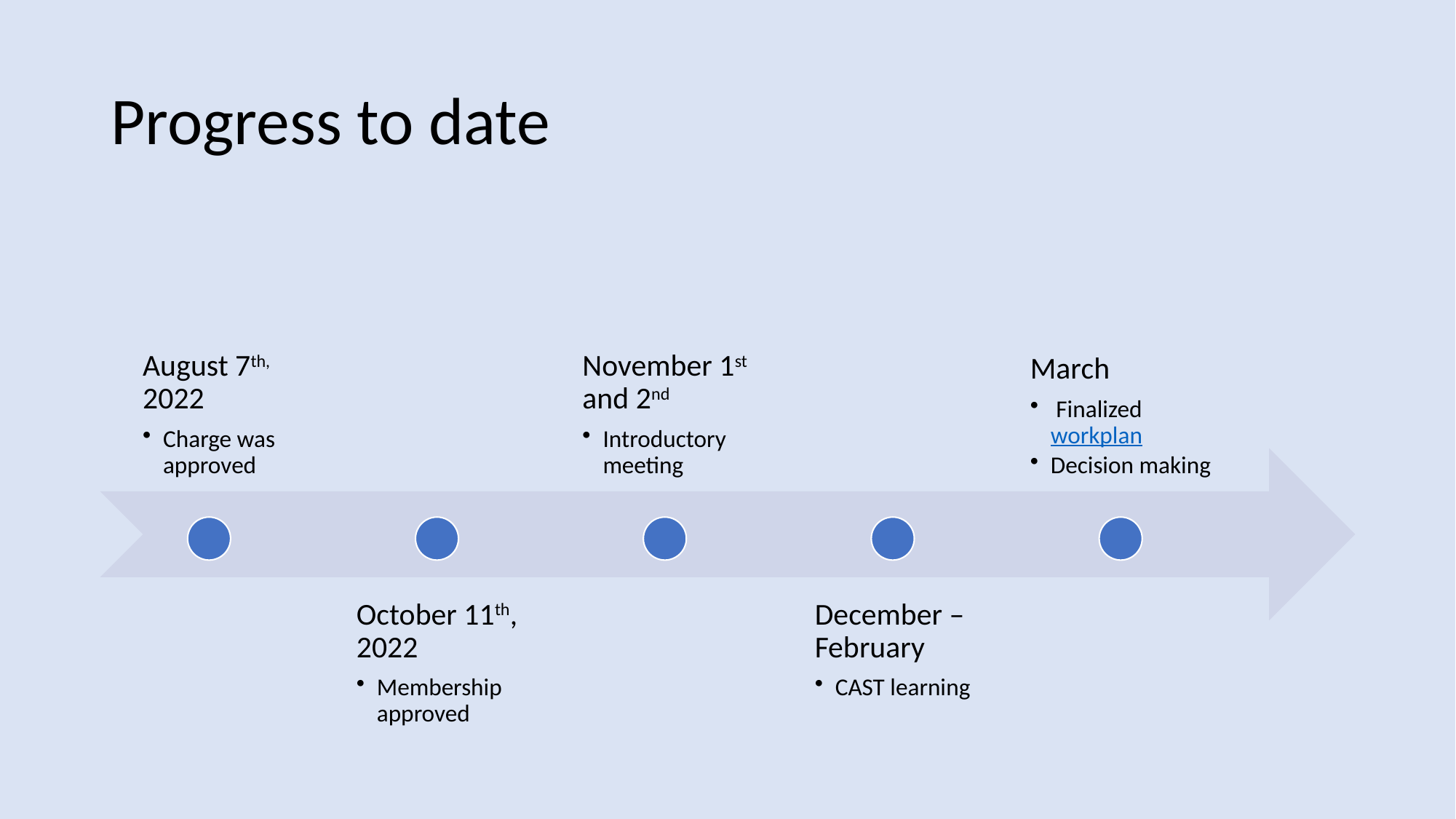

# Progress to date

August 7th, 2022
Charge was approved
October 11th, 2022
Membership approved
November 1st and 2nd
Introductory meeting
December – February
CAST learning
March
 Finalized workplan
Decision making